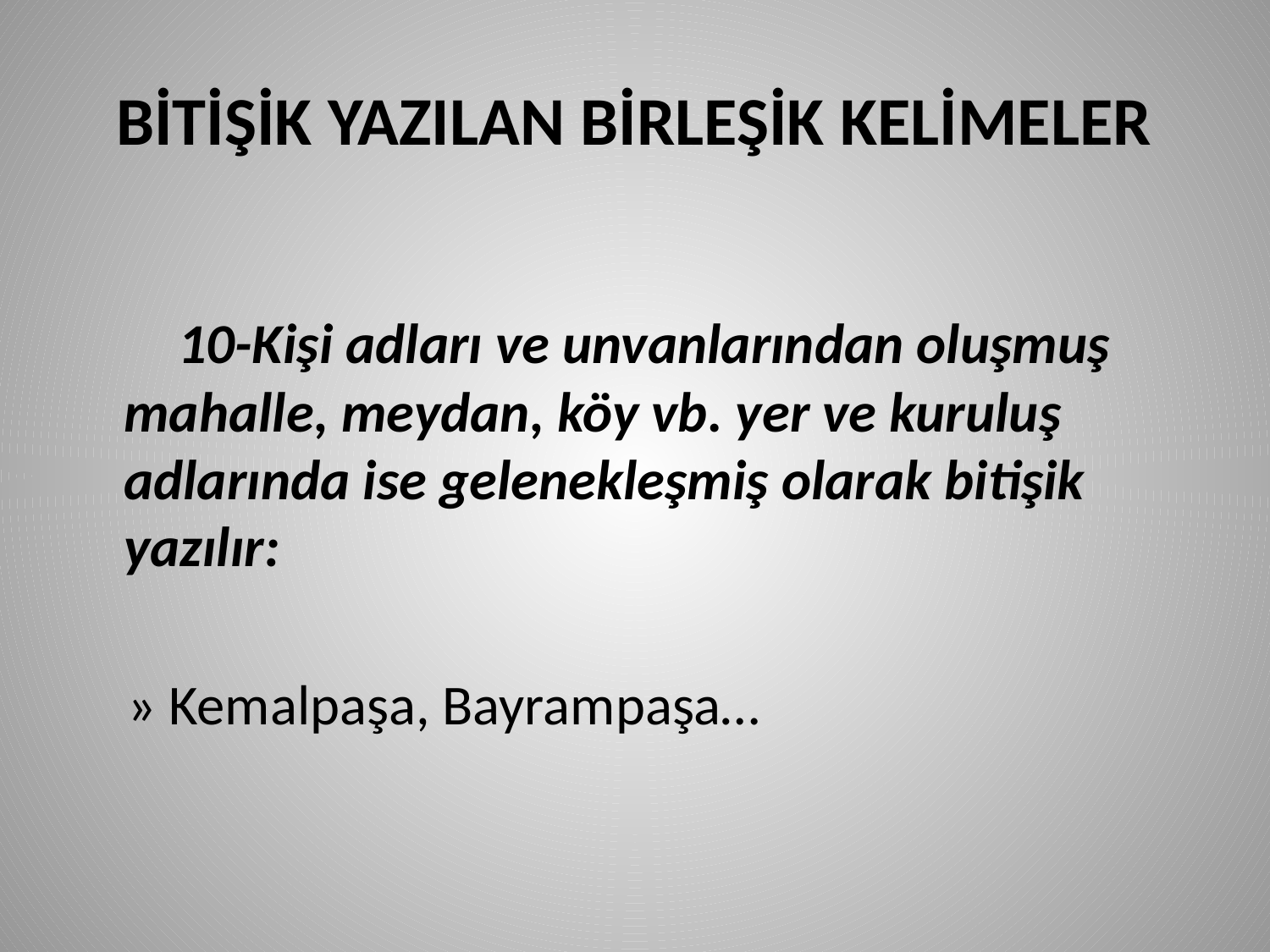

# BİTİŞİK YAZILAN BİRLEŞİK KELİMELER

        10-Kişi adları ve unvanlarından oluşmuş mahalle, meydan, köy vb. yer ve kuruluş adlarında ise gelenekleşmiş olarak bitişik yazılır:

    » Kemalpaşa, Bayrampaşa…